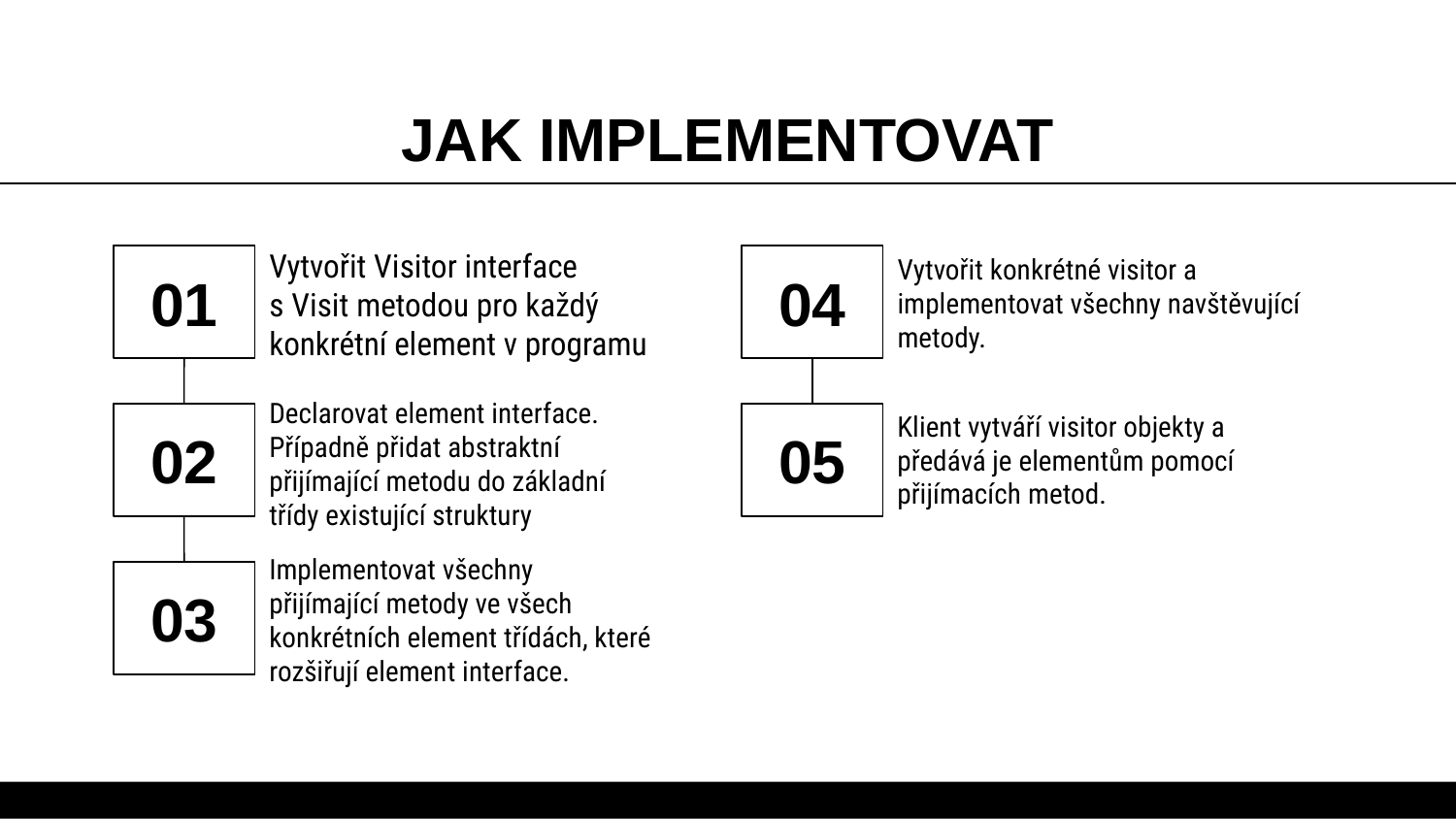

# JAK IMPLEMENTOVAT
Vytvořit Visitor interface
s Visit metodou pro každý
konkrétní element v programu
Vytvořit konkrétné visitor a implementovat všechny navštěvující metody.
01
04
Declarovat element interface. Případně přidat abstraktní přijímající metodu do základní třídy existující struktury
Klient vytváří visitor objekty a předává je elementům pomocí přijímacích metod.
05
02
Implementovat všechny přijímající metody ve všech konkrétních element třídách, které rozšiřují element interface.
03